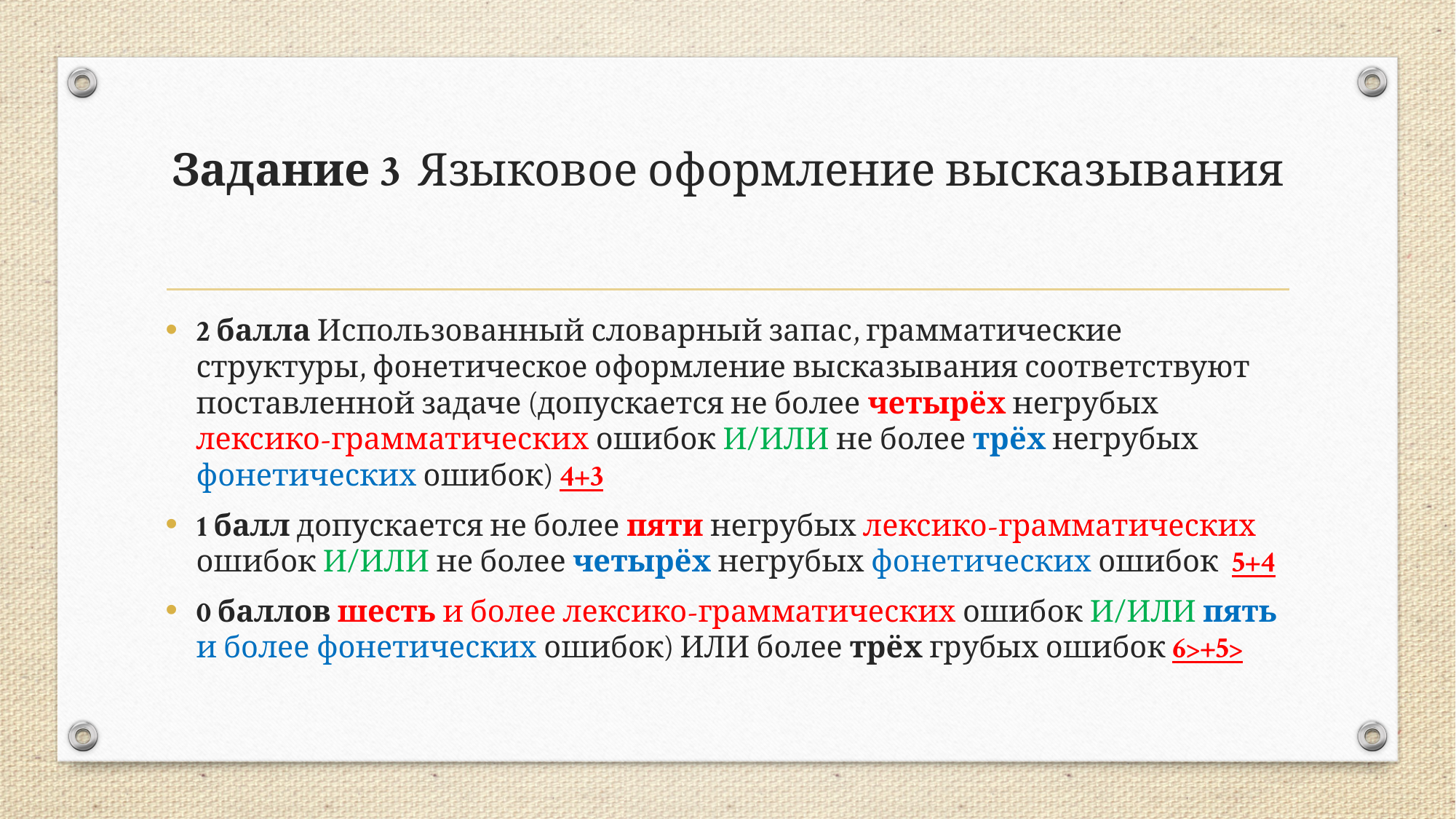

# Задание 3  Языковое оформление высказывания
2 балла Использованный словарный запас, грамматические структуры, фонетическое оформление высказывания соответствуют поставленной задаче (допускается не более четырёх негрубых лексико-грамматических ошибок И/ИЛИ не более трёх негрубых фонетических ошибок) 4+3
1 балл допускается не более пяти негрубых лексико-грамматических ошибок И/ИЛИ не более четырёх негрубых фонетических ошибок  5+4
0 баллов шесть и более лексико-грамматических ошибок И/ИЛИ пять и более фонетических ошибок) ИЛИ более трёх грубых ошибок 6>+5>